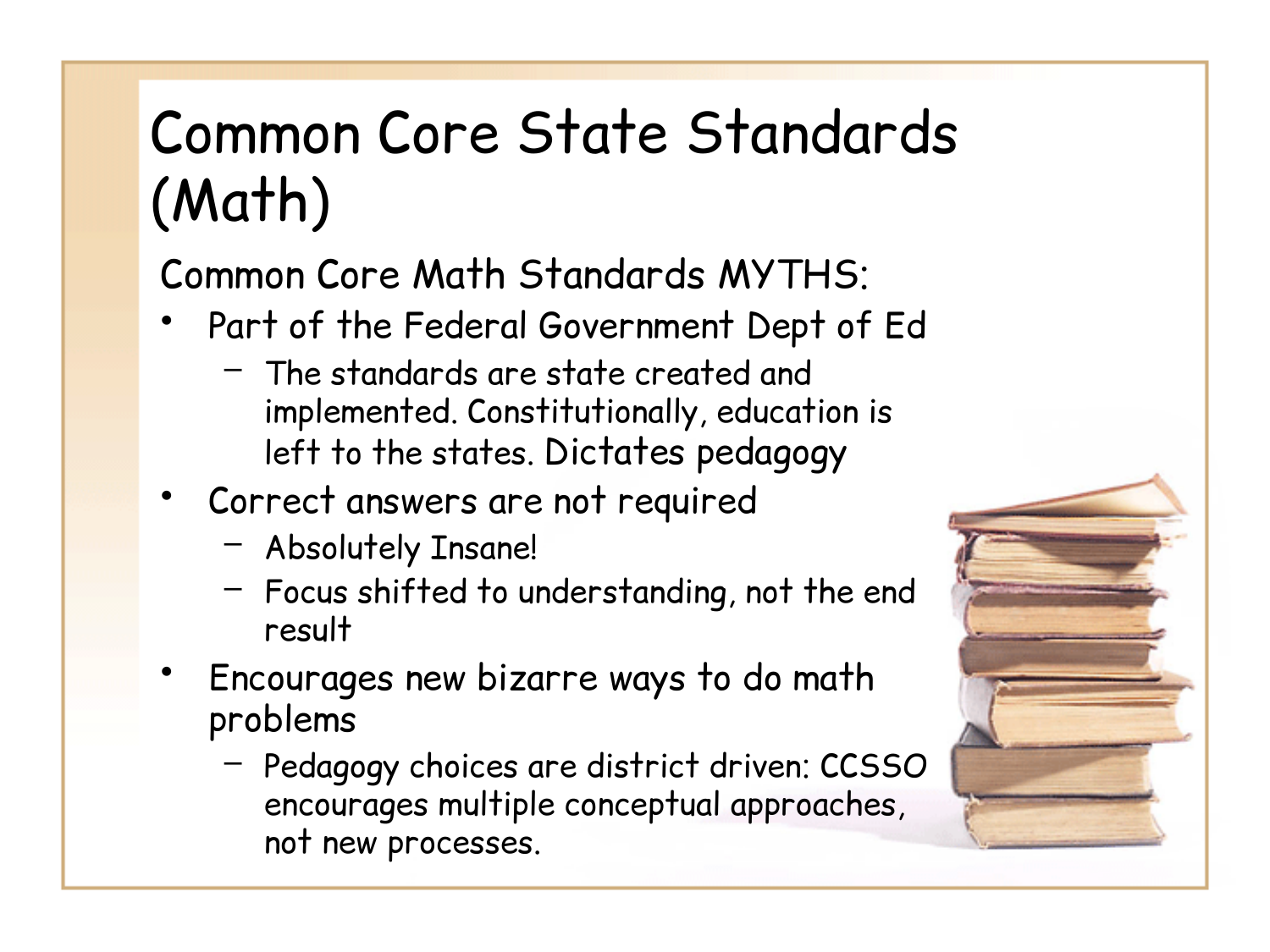

# Common Core State Standards (Math)
Common Core Math Standards MYTHS:
Part of the Federal Government Dept of Ed
The standards are state created and implemented. Constitutionally, education is left to the states. Dictates pedagogy
Correct answers are not required
Absolutely Insane!
Focus shifted to understanding, not the end result
Encourages new bizarre ways to do math problems
Pedagogy choices are district driven: CCSSO encourages multiple conceptual approaches, not new processes.